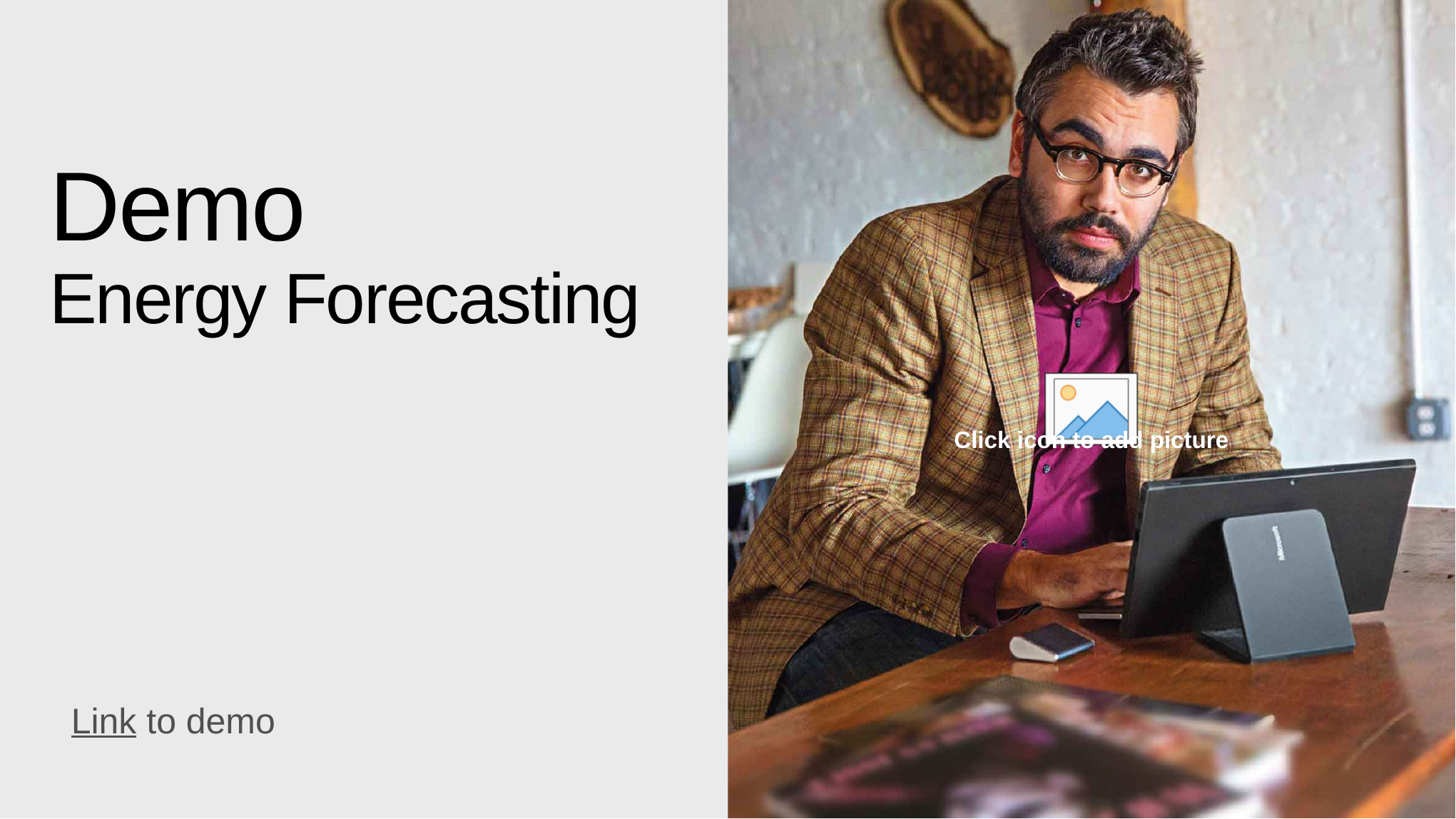

# Demo Energy Forecasting
Link to demo